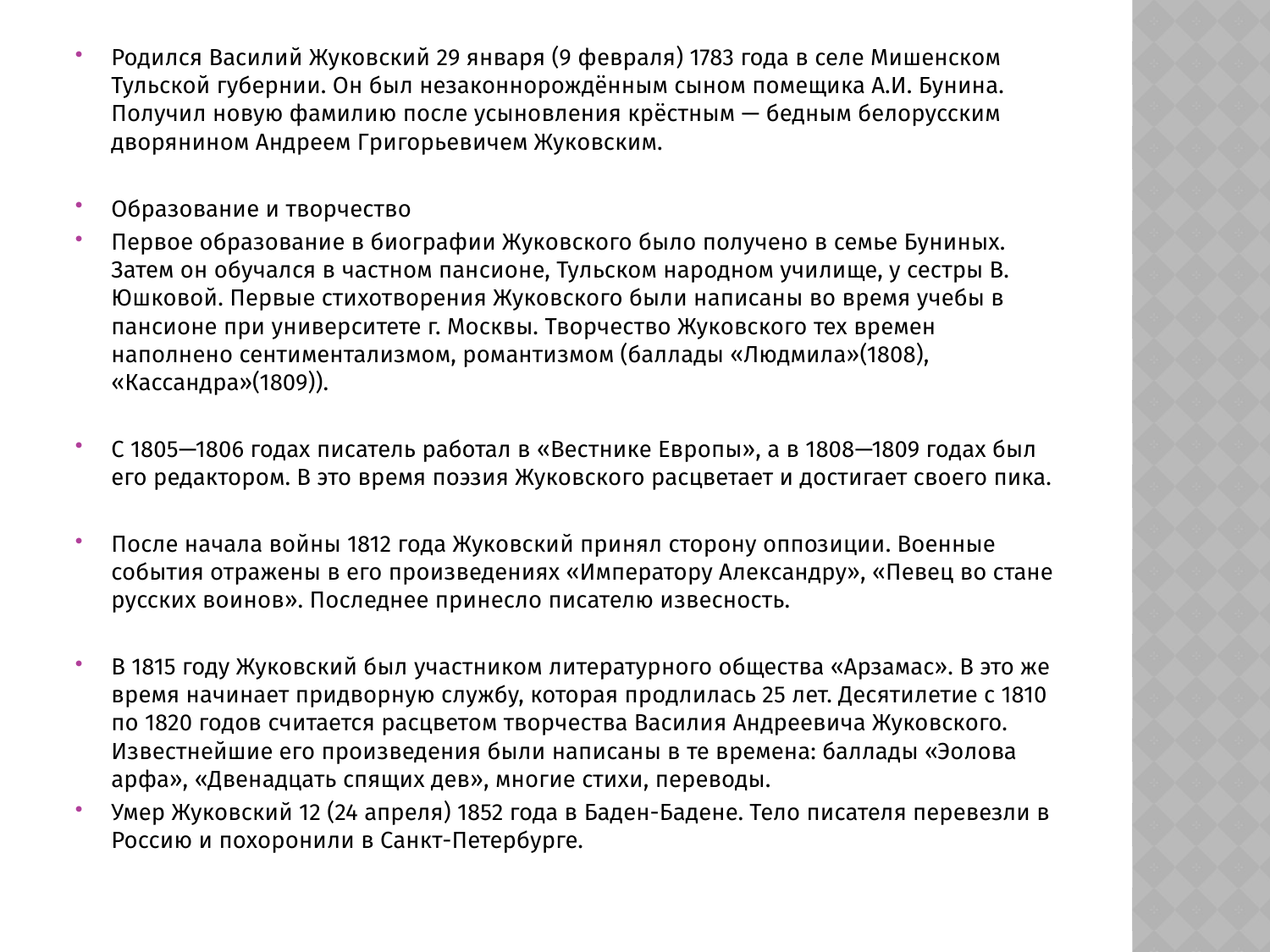

Родился Василий Жуковский 29 января (9 февраля) 1783 года в селе Мишенском Тульской губернии. Он был незаконнорождённым сыном помещика А.И. Бунина. Получил новую фамилию после усыновления крёстным — бедным белорусским дворянином Андреем Григорьевичем Жуковским.

Образование и творчество
Первое образование в биографии Жуковского было получено в семье Буниных. Затем он обучался в частном пансионе, Тульском народном училище, у сестры В. Юшковой. Первые стихотворения Жуковского были написаны во время учебы в пансионе при университете г. Москвы. Творчество Жуковского тех времен наполнено сентиментализмом, романтизмом (баллады «Людмила»(1808), «Кассандра»(1809)).

С 1805—1806 годах писатель работал в «Вестнике Европы», а в 1808—1809 годах был его редактором. В это время поэзия Жуковского расцветает и достигает своего пика.

После начала войны 1812 года Жуковский принял сторону оппозиции. Военные события отражены в его произведениях «Императору Александру», «Певец во стане русских воинов». Последнее принесло писателю извесность.

В 1815 году Жуковский был участником литературного общества «Арзамас». В это же время начинает придворную службу, которая продлилась 25 лет. Десятилетие с 1810 по 1820 годов считается расцветом творчества Василия Андреевича Жуковского. Известнейшие его произведения были написаны в те времена: баллады «Эолова арфа», «Двенадцать спящих дев», многие стихи, переводы.
Умер Жуковский 12 (24 апреля) 1852 года в Баден-Бадене. Тело писателя перевезли в Россию и похоронили в Санкт-Петербурге.